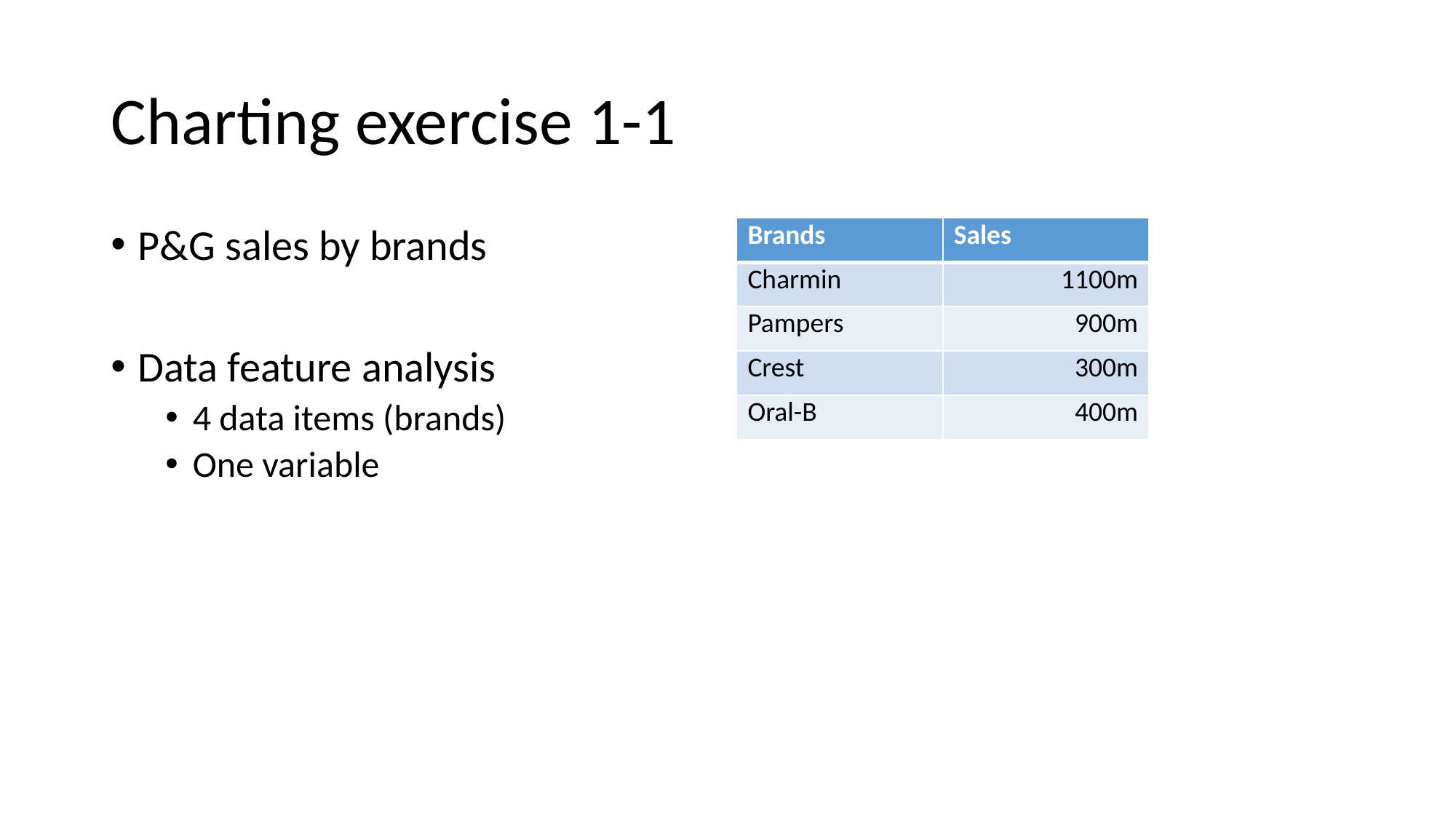

# Charting exercise 1-1
P&G sales by brands

Data feature analysis
4 data items (brands)
One variable
| Brands | Sales |
| --- | --- |
| Charmin | 1100m |
| Pampers | 900m |
| Crest | 300m |
| Oral-B | 400m |